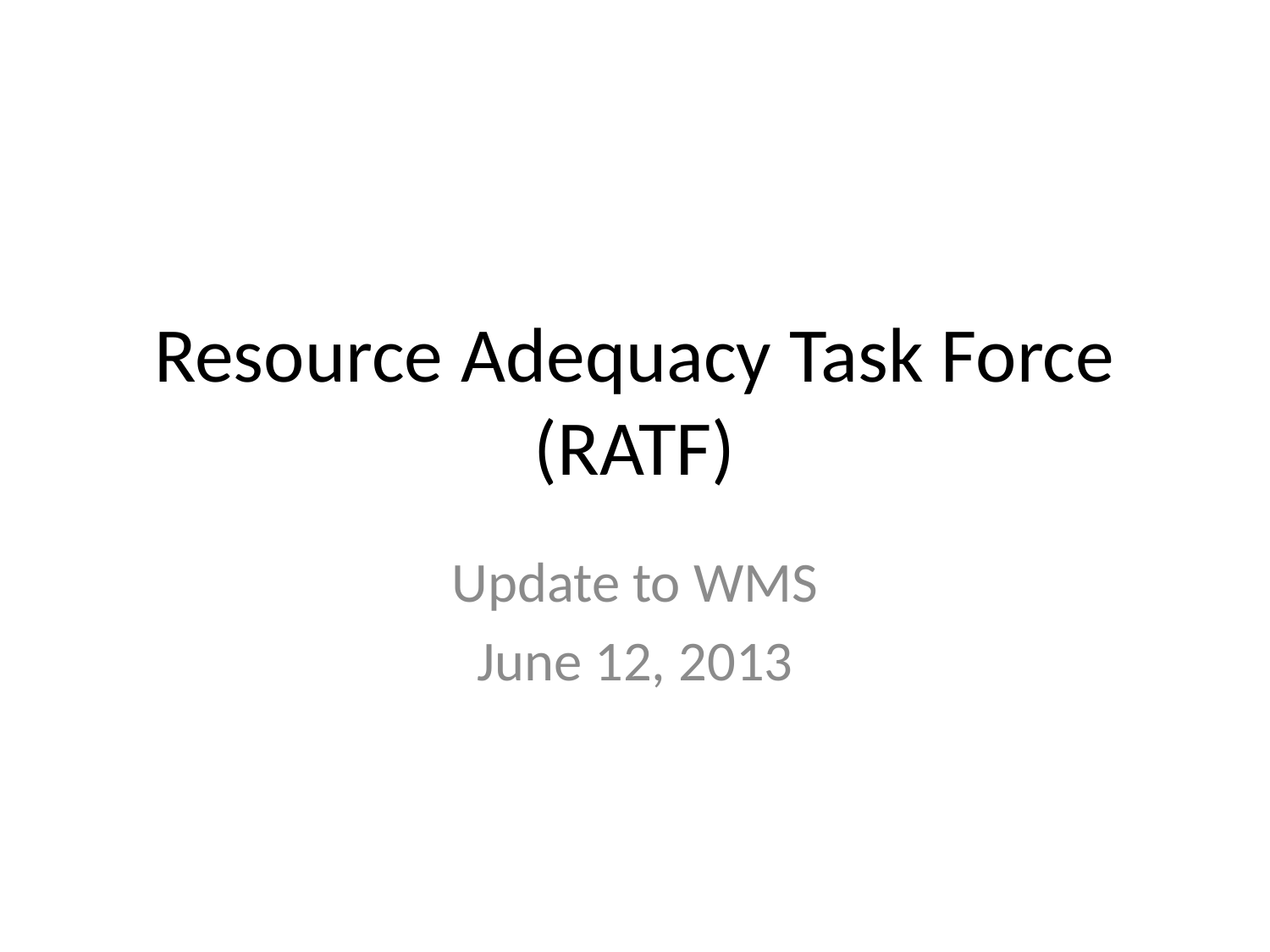

# Resource Adequacy Task Force (RATF)
Update to WMS
June 12, 2013